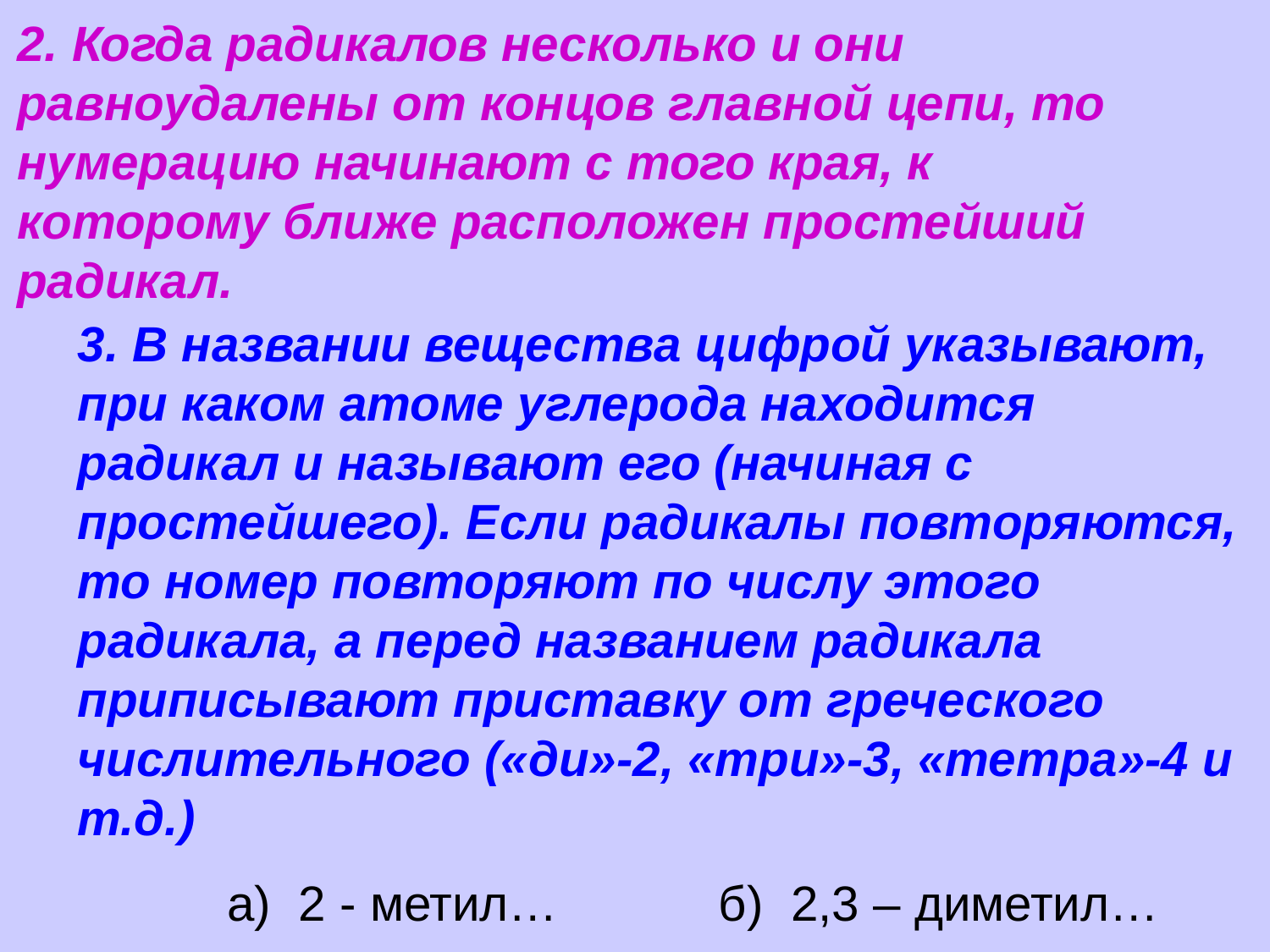

2. Когда радикалов несколько и они равноудалены от концов главной цепи, то нумерацию начинают с того края, к которому ближе расположен простейший радикал.
3. В названии вещества цифрой указывают, при каком атоме углерода находится радикал и называют его (начиная с простейшего). Если радикалы повторяются, то номер повторяют по числу этого радикала, а перед названием радикала приписывают приставку от греческого числительного («ди»-2, «три»-3, «тетра»-4 и т.д.)

а)  2 - метил…
б)  2,3 – диметил…